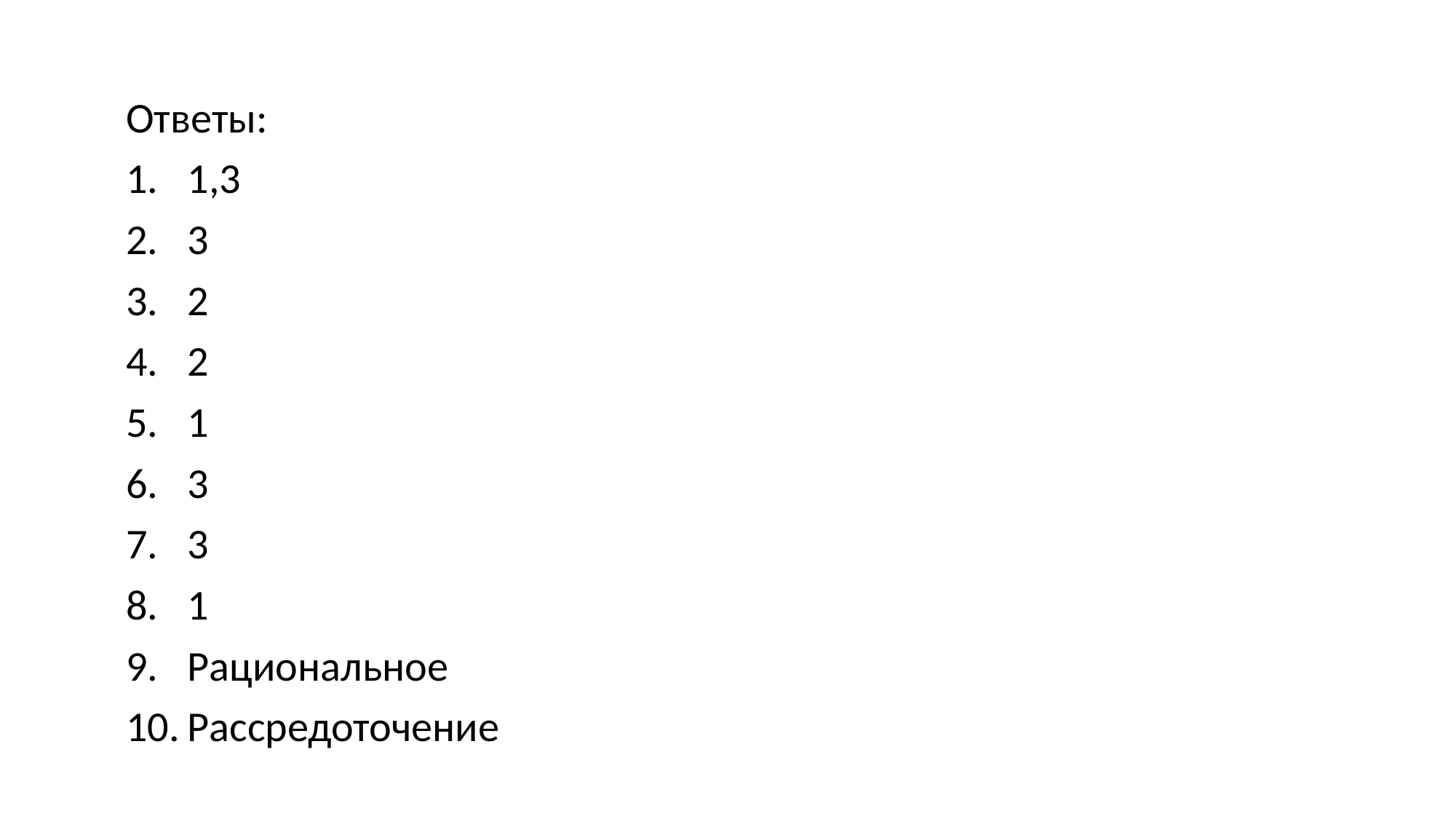

Ответы:
1,3
3
2
2
1
3
3
1
Рациональное
Рассредоточение